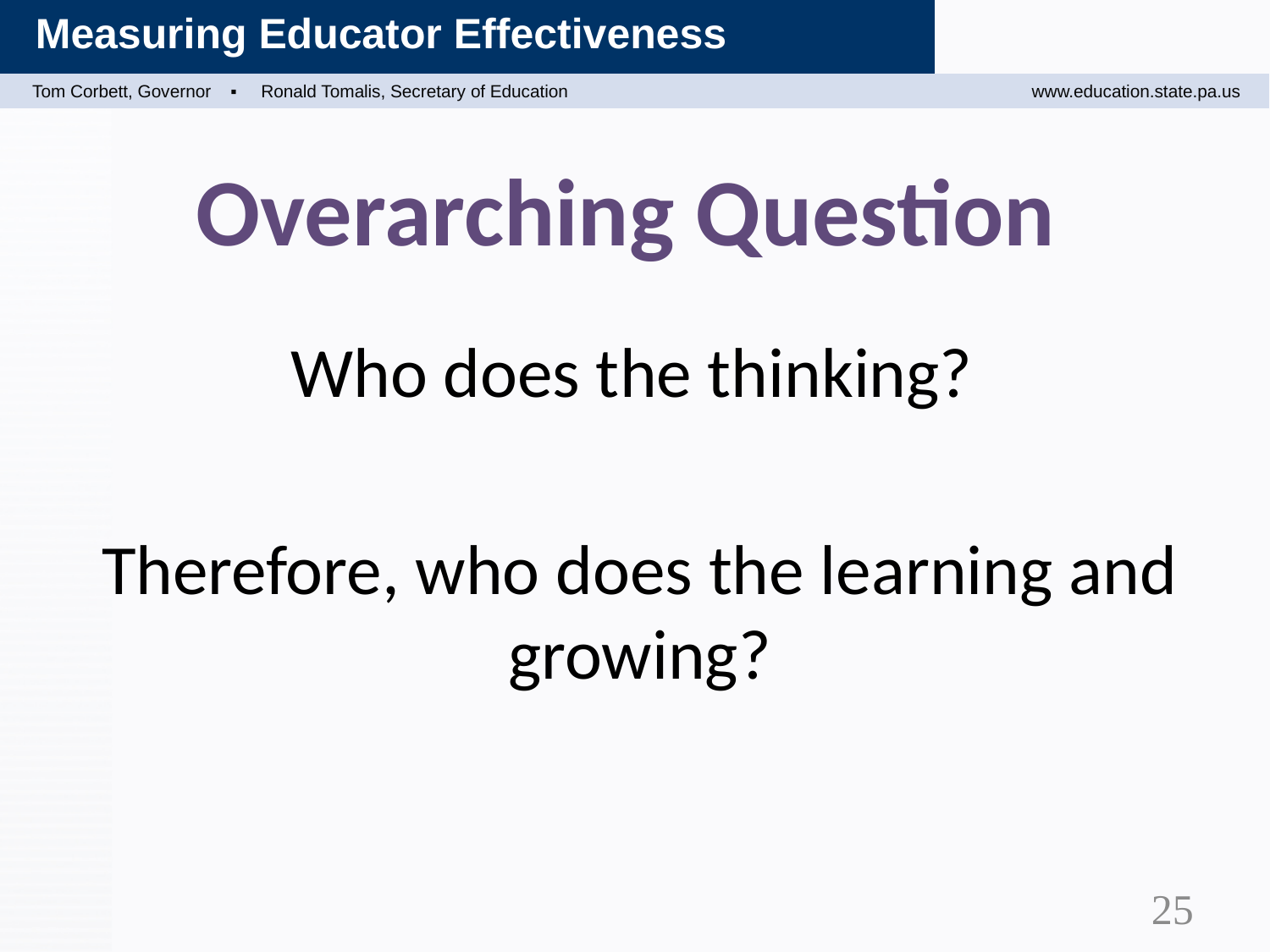

# Overarching Question

Who does the thinking?

Therefore, who does the learning and growing?
25